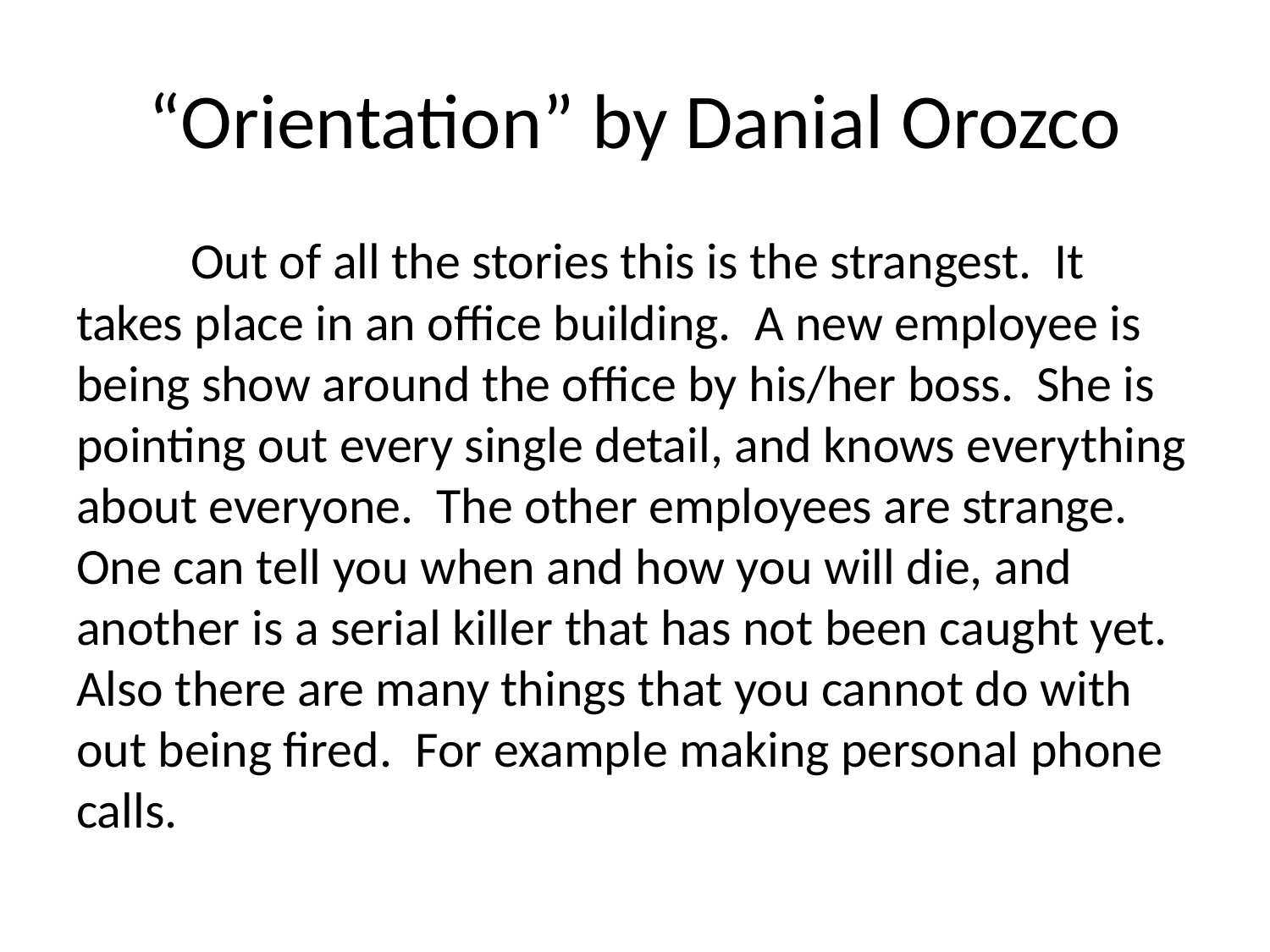

# “Orientation” by Danial Orozco
	Out of all the stories this is the strangest.  It takes place in an office building.  A new employee is being show around the office by his/her boss.  She is pointing out every single detail, and knows everything about everyone.  The other employees are strange.  One can tell you when and how you will die, and another is a serial killer that has not been caught yet.  Also there are many things that you cannot do with out being fired.  For example making personal phone calls.